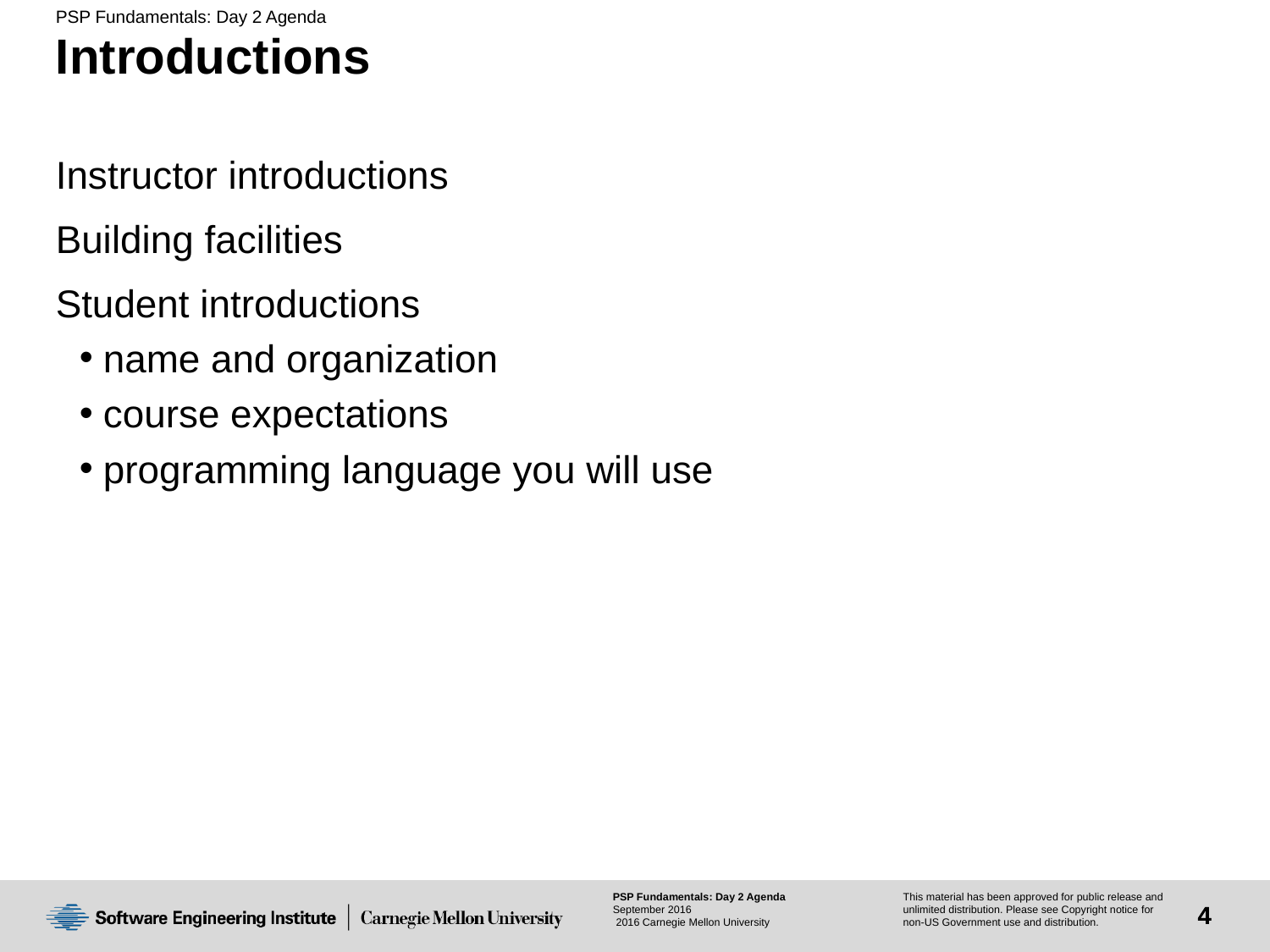

# Introductions
Instructor introductions
Building facilities
Student introductions
name and organization
course expectations
programming language you will use